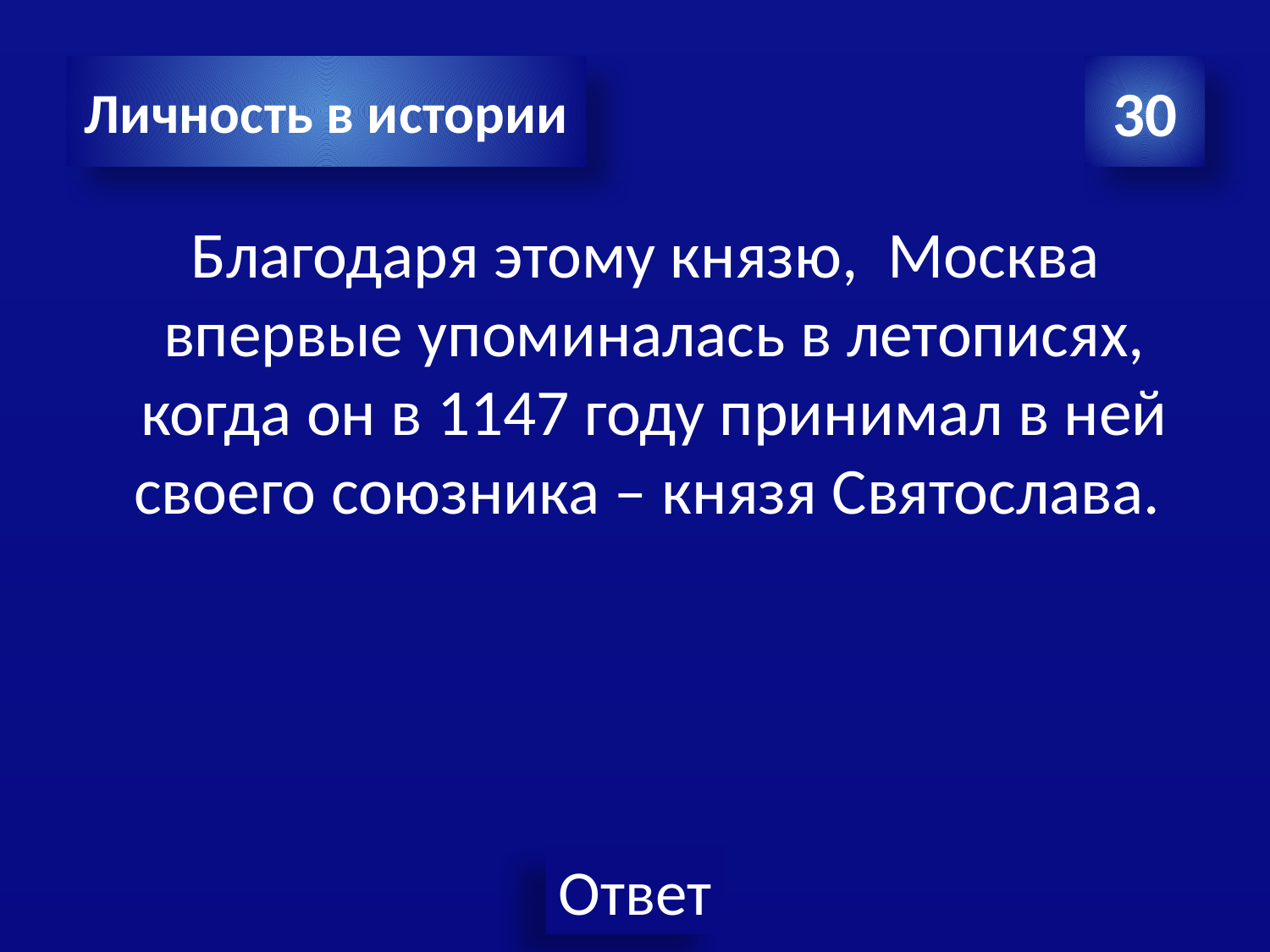

Личность в истории
30
  Благодаря этому князю,  Москва впервые упоминалась в летописях, когда он в 1147 году принимал в ней своего союзника – князя Святослава.